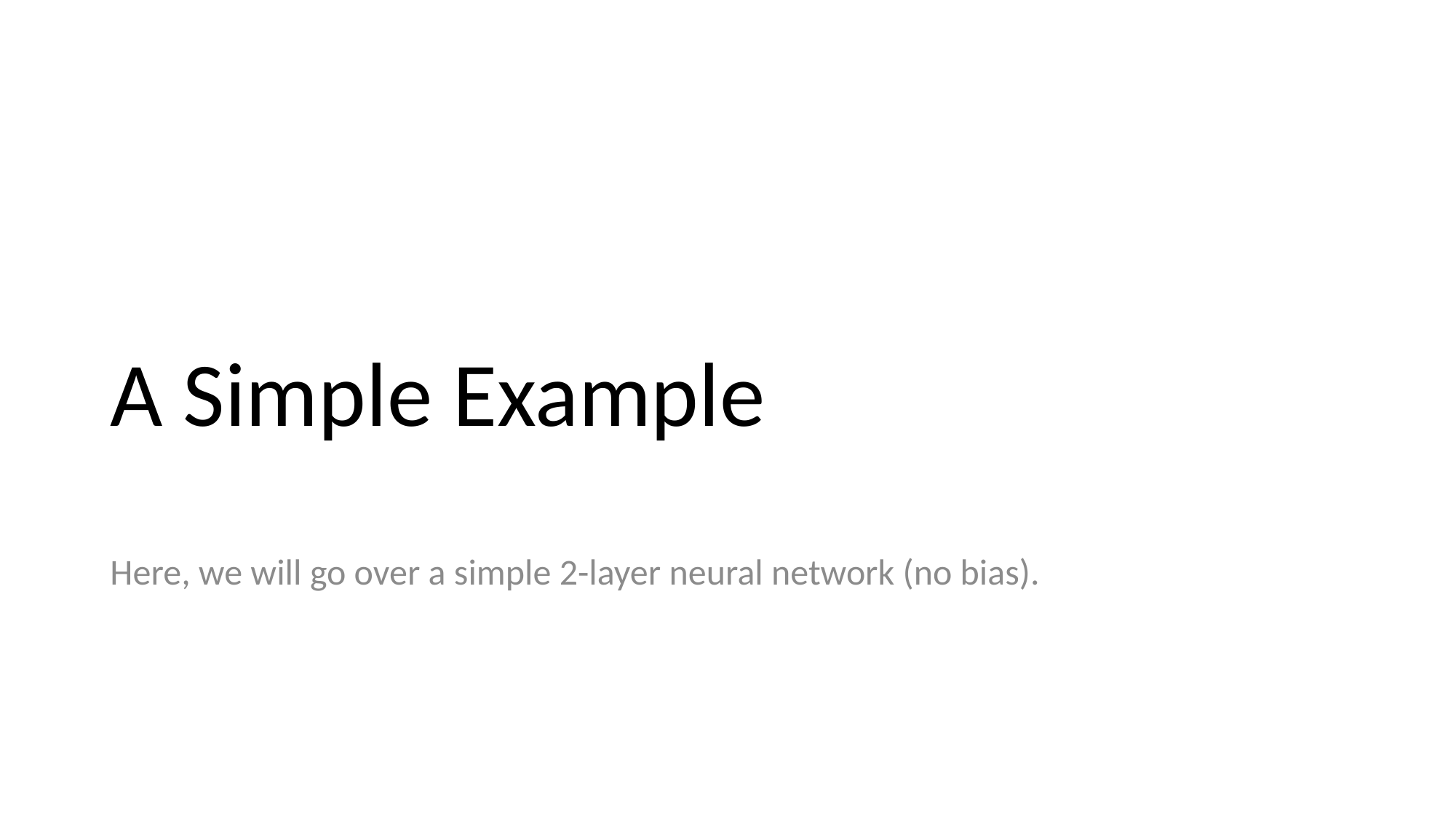

# A Simple Example
Here, we will go over a simple 2-layer neural network (no bias).